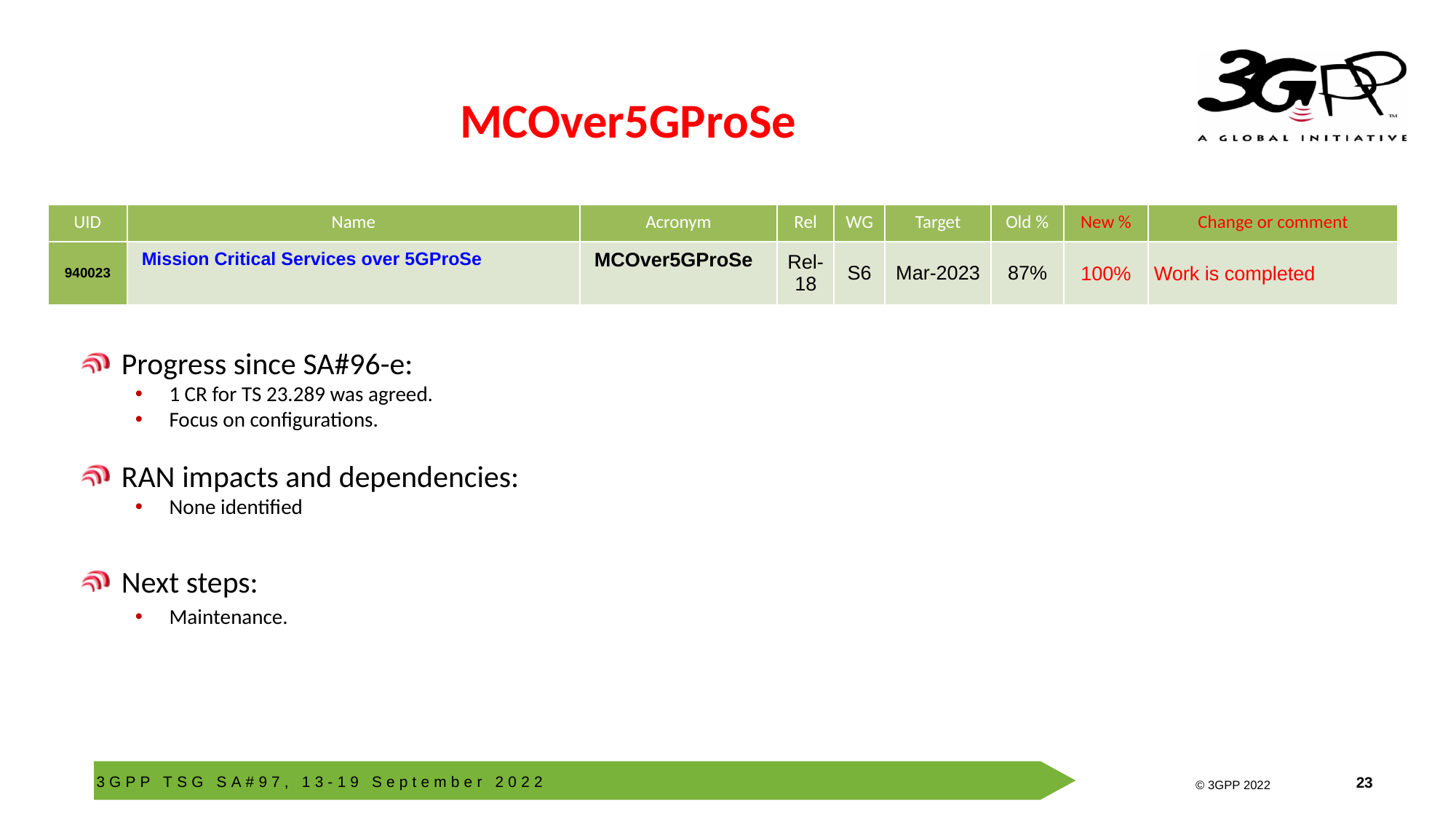

# MCOver5GProSe
| UID | Name | Acronym | Rel | WG | Target | Old % | New % | Change or comment |
| --- | --- | --- | --- | --- | --- | --- | --- | --- |
| 940023 | Mission Critical Services over 5GProSe | MCOver5GProSe | Rel-18 | S6 | Mar-2023 | 87% | 100% | Work is completed |
Progress since SA#96-e:
1 CR for TS 23.289 was agreed.
Focus on configurations.

RAN impacts and dependencies:
None identified

Next steps:
Maintenance.